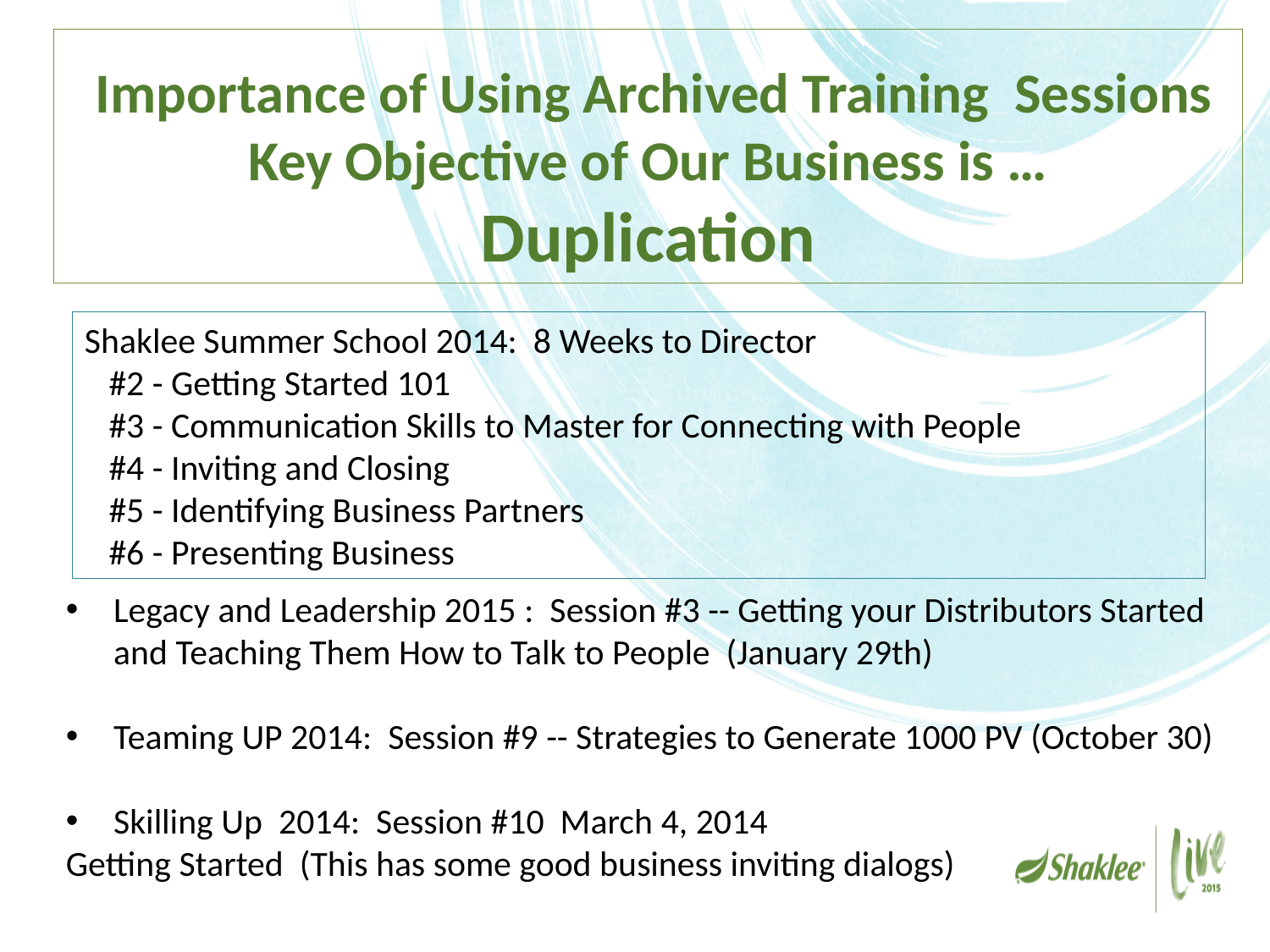

# Importance of Using Archived Training  Sessions Key Objective of Our Business is … Duplication
Shaklee Summer School 2014:  8 Weeks to Director
   #2 - Getting Started 101
   #3 - Communication Skills to Master for Connecting with People
   #4 - Inviting and Closing
   #5 - Identifying Business Partners
   #6 - Presenting Business
Legacy and Leadership 2015 :  Session #3 -- Getting your Distributors Started and Teaching Them How to Talk to People  (January 29th)

Teaming UP 2014:  Session #9 -- Strategies to Generate 1000 PV (October 30)

Skilling Up  2014:  Session #10  March 4, 2014
Getting Started  (This has some good business inviting dialogs)